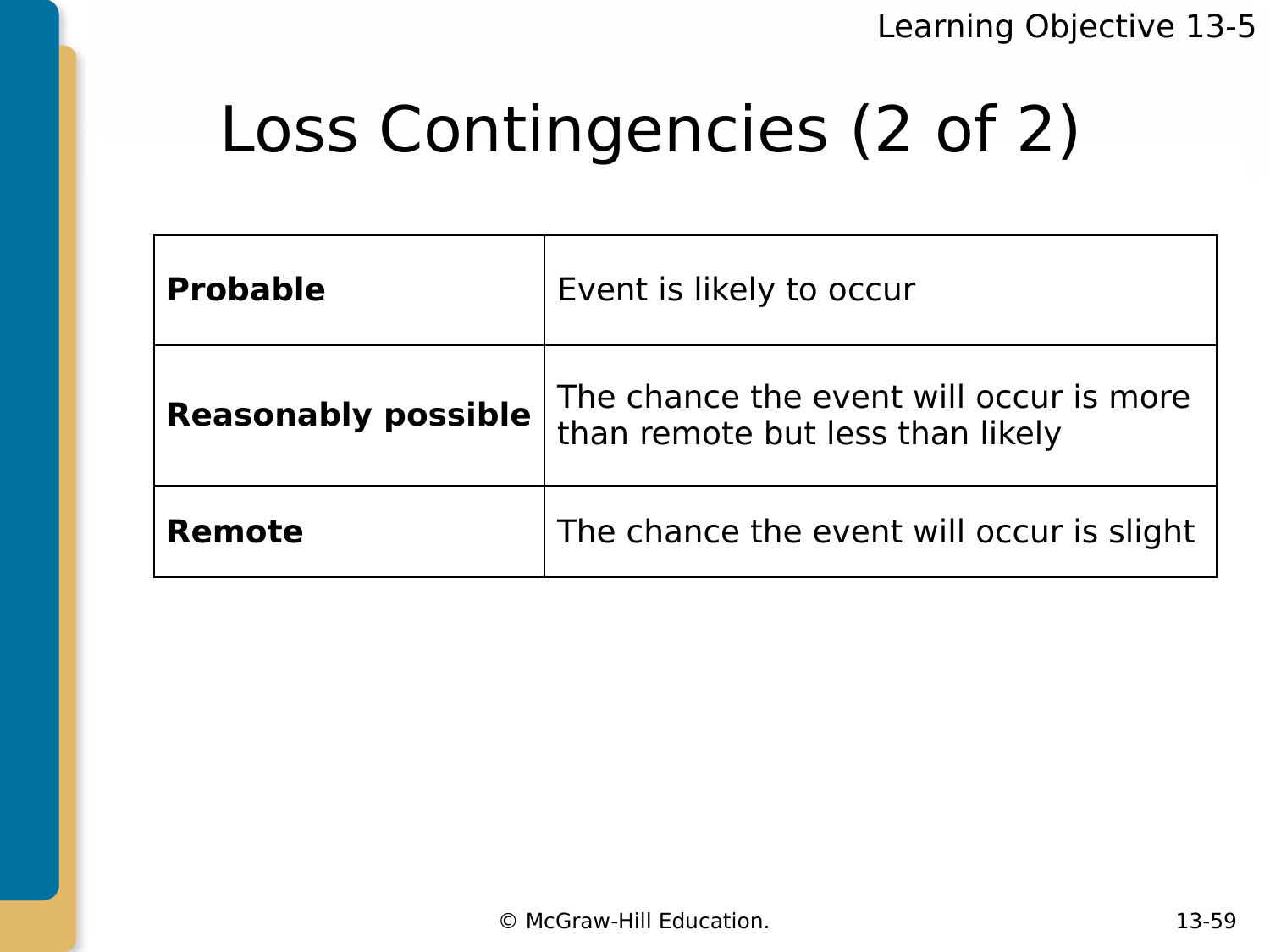

Learning Objective 13-5
# Loss Contingencies (2 of 2)
| Probable | Event is likely to occur |
| --- | --- |
| Reasonably possible | The chance the event will occur is more than remote but less than likely |
| Remote | The chance the event will occur is slight |